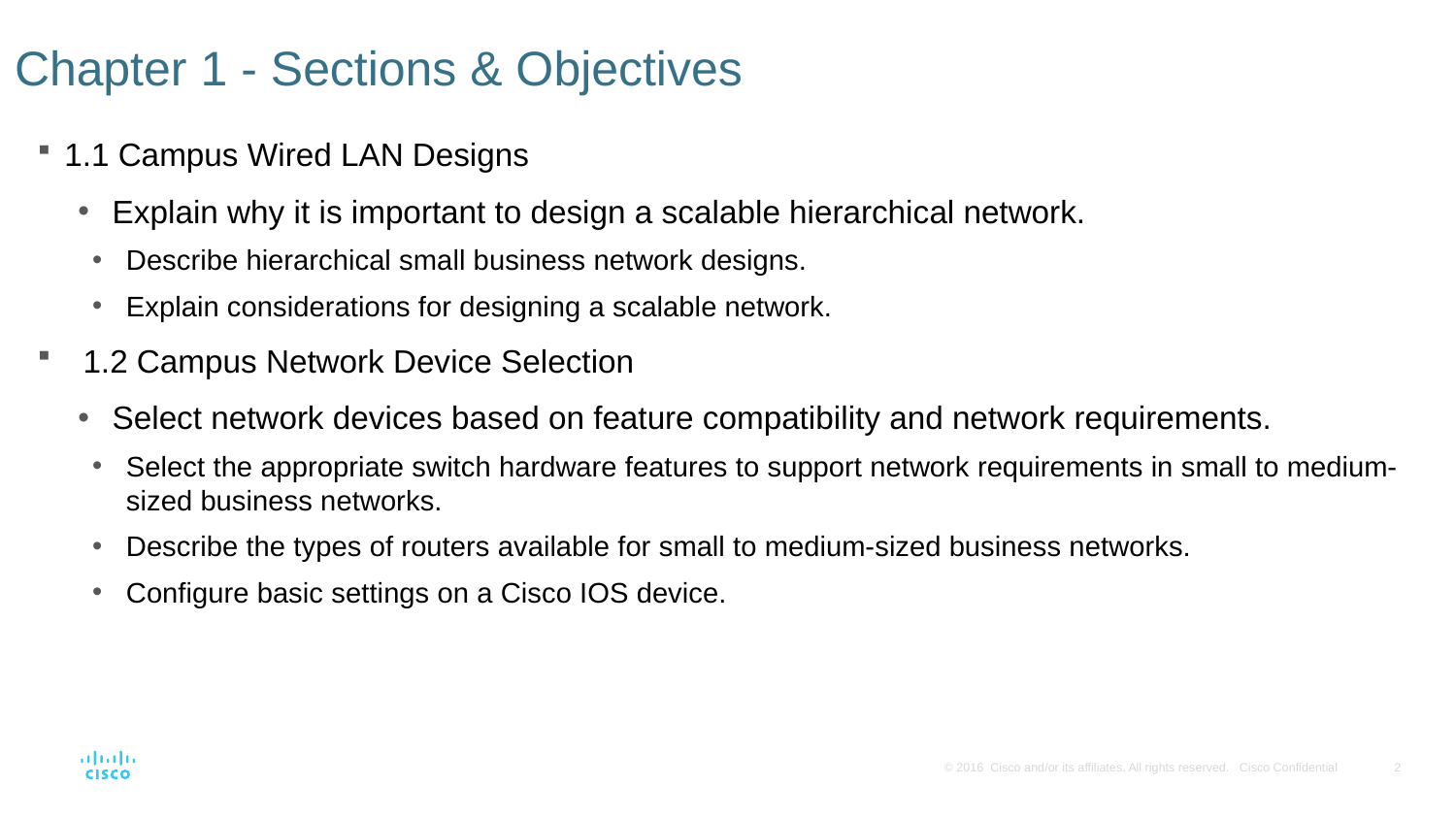

# Chapter 1 - Sections & Objectives
1.1 Campus Wired LAN Designs
Explain why it is important to design a scalable hierarchical network.
Describe hierarchical small business network designs.
Explain considerations for designing a scalable network.
1.2 Campus Network Device Selection
Select network devices based on feature compatibility and network requirements.
Select the appropriate switch hardware features to support network requirements in small to medium-sized business networks.
Describe the types of routers available for small to medium-sized business networks.
Configure basic settings on a Cisco IOS device.